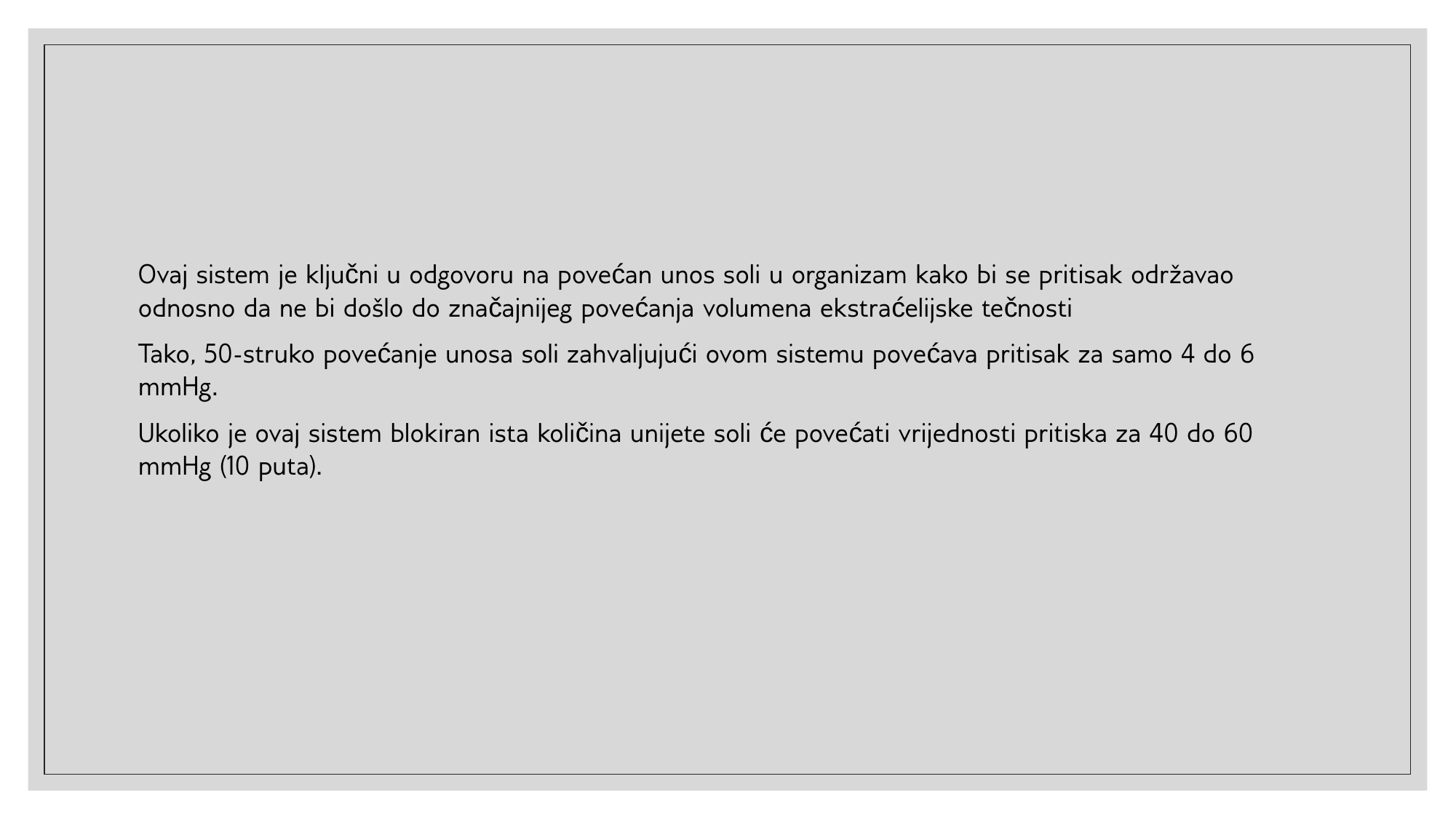

Ovaj sistem je ključni u odgovoru na povećan unos soli u organizam kako bi se pritisak održavao odnosno da ne bi došlo do značajnijeg povećanja volumena ekstraćelijske tečnosti
Tako, 50-struko povećanje unosa soli zahvaljujući ovom sistemu povećava pritisak za samo 4 do 6 mmHg.
Ukoliko je ovaj sistem blokiran ista količina unijete soli će povećati vrijednosti pritiska za 40 do 60 mmHg (10 puta).